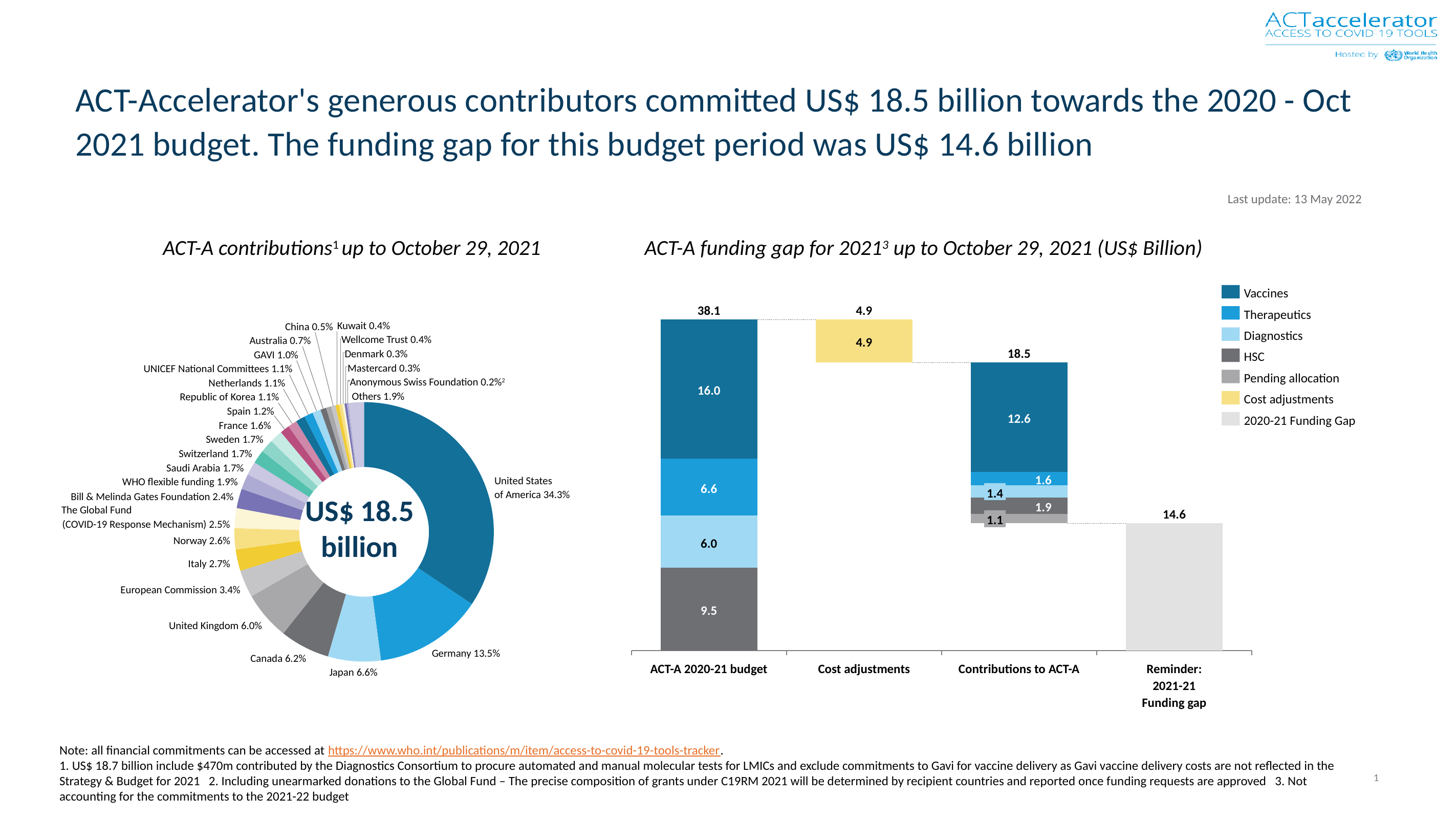

# ACT-Accelerator's generous contributors committed US$ 18.5 billion towards the 2020 - Oct 2021 budget. The funding gap for this budget period was US$ 14.6 billion
Last update: 13 May 2022
ACT-A contributions1 up to October 29, 2021
ACT-A funding gap for 20213 up to October 29, 2021 (US$ Billion)
Vaccines

38.1
4.9
Therapeutics

### Chart

| Category |  |  |  |  |  |  |
|---|---|---|---|---|---|---|
Kuwait 0.4%
China 0.5%
Diagnostics

Wellcome Trust 0.4%
Australia 0.7%
4.9
18.5
Denmark 0.3%
GAVI 1.0%
HSC

Mastercard 0.3%
UNICEF National Committees 1.1%
Pending allocation

Anonymous Swiss Foundation 0.2%2
Netherlands 1.1%
16.0
Others 1.9%
Republic of Korea 1.1%
Cost adjustments

### Chart

| Category |  |
|---|---|
Spain 1.2%
12.6
2020-21 Funding Gap

France 1.6%
Sweden 1.7%
Switzerland 1.7%
Saudi Arabia 1.7%
1.6
United States
of America 34.3%
WHO flexible funding 1.9%
6.6
US$ 18.5
billion
1.4
Bill & Melinda Gates Foundation 2.4%
1.9
The Global Fund
(COVID-19 Response Mechanism) 2.5%
14.6
1.1
Norway 2.6%
6.0
Italy 2.7%
European Commission 3.4%
9.5
United Kingdom 6.0%
Germany 13.5%
Canada 6.2%
ACT-A 2020-21 budget
Cost adjustments
Contributions to ACT-A
Reminder: 2021-21 Funding gap
Japan 6.6%
Note: all financial commitments can be accessed at https://www.who.int/publications/m/item/access-to-covid-19-tools-tracker.
1. US$ 18.7 billion include $470m contributed by the Diagnostics Consortium to procure automated and manual molecular tests for LMICs and exclude commitments to Gavi for vaccine delivery as Gavi vaccine delivery costs are not reflected in the Strategy & Budget for 2021   2. Including unearmarked donations to the Global Fund – The precise composition of grants under C19RM 2021 will be determined by recipient countries and reported once funding requests are approved   3. Not accounting for the commitments to the 2021-22 budget